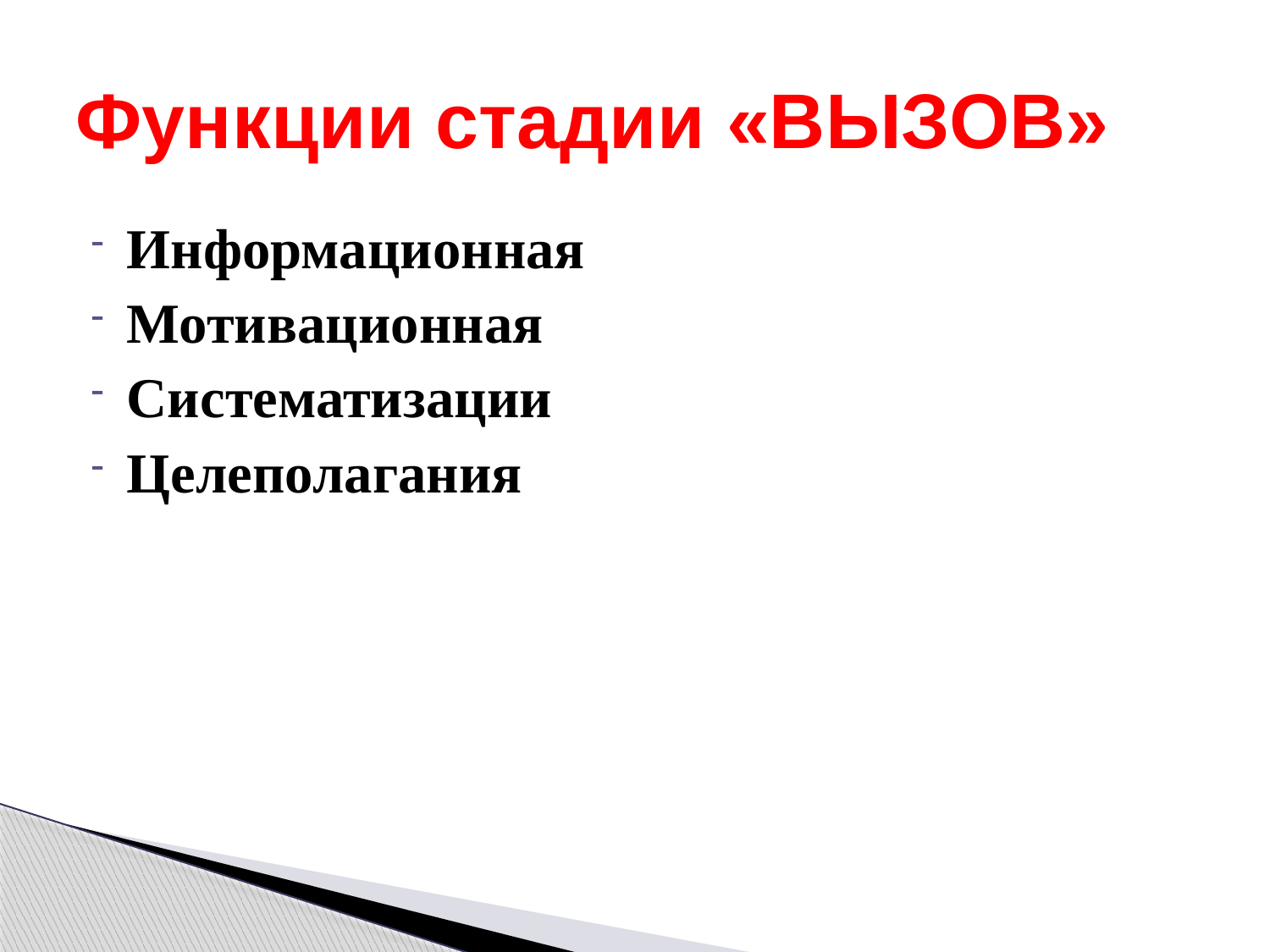

# Функции стадии «ВЫЗОВ»
Информационная
Мотивационная
Систематизации
Целеполагания